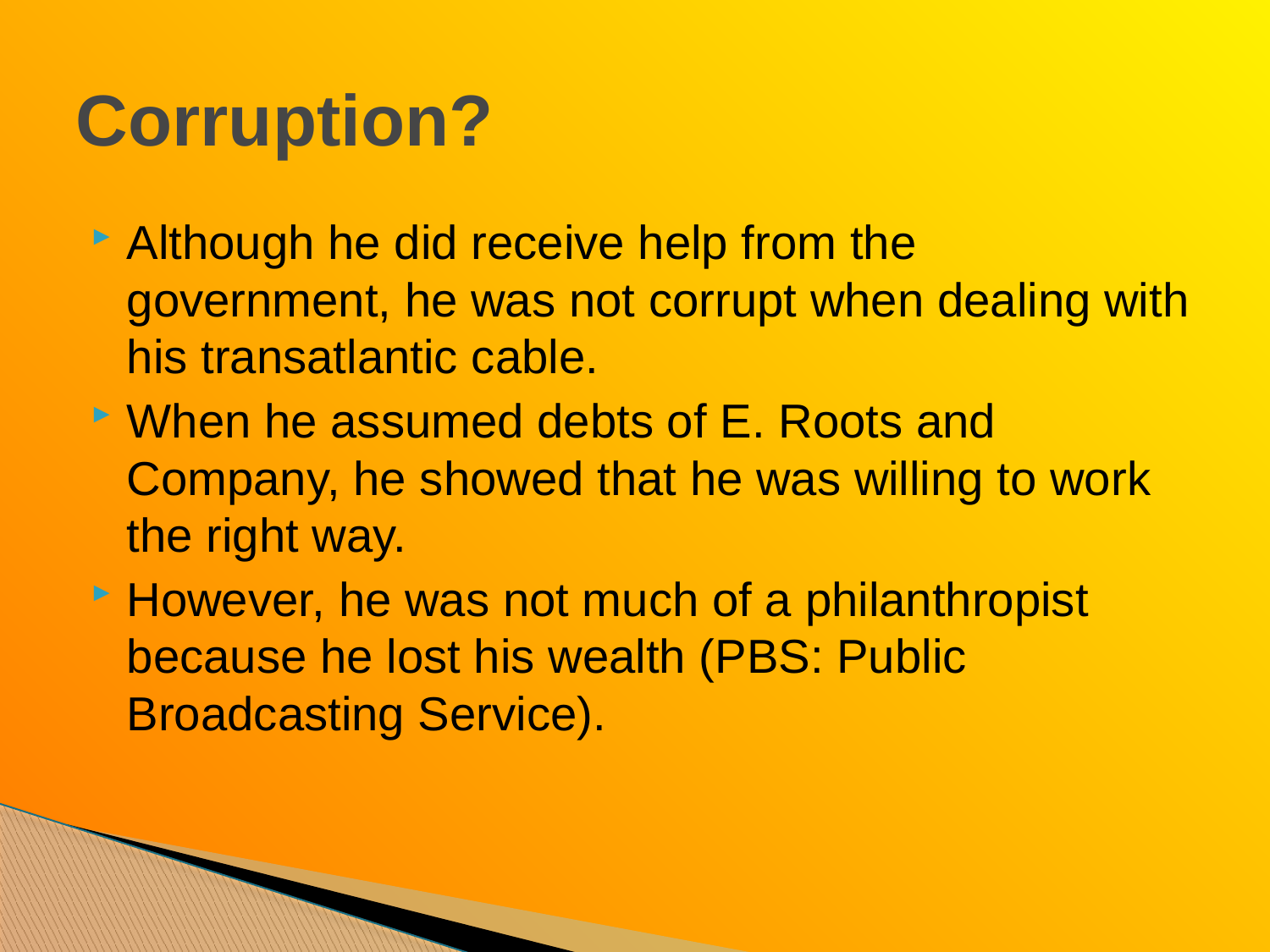

# Corruption?
Although he did receive help from the government, he was not corrupt when dealing with his transatlantic cable.
When he assumed debts of E. Roots and Company, he showed that he was willing to work the right way.
However, he was not much of a philanthropist because he lost his wealth (PBS: Public Broadcasting Service).